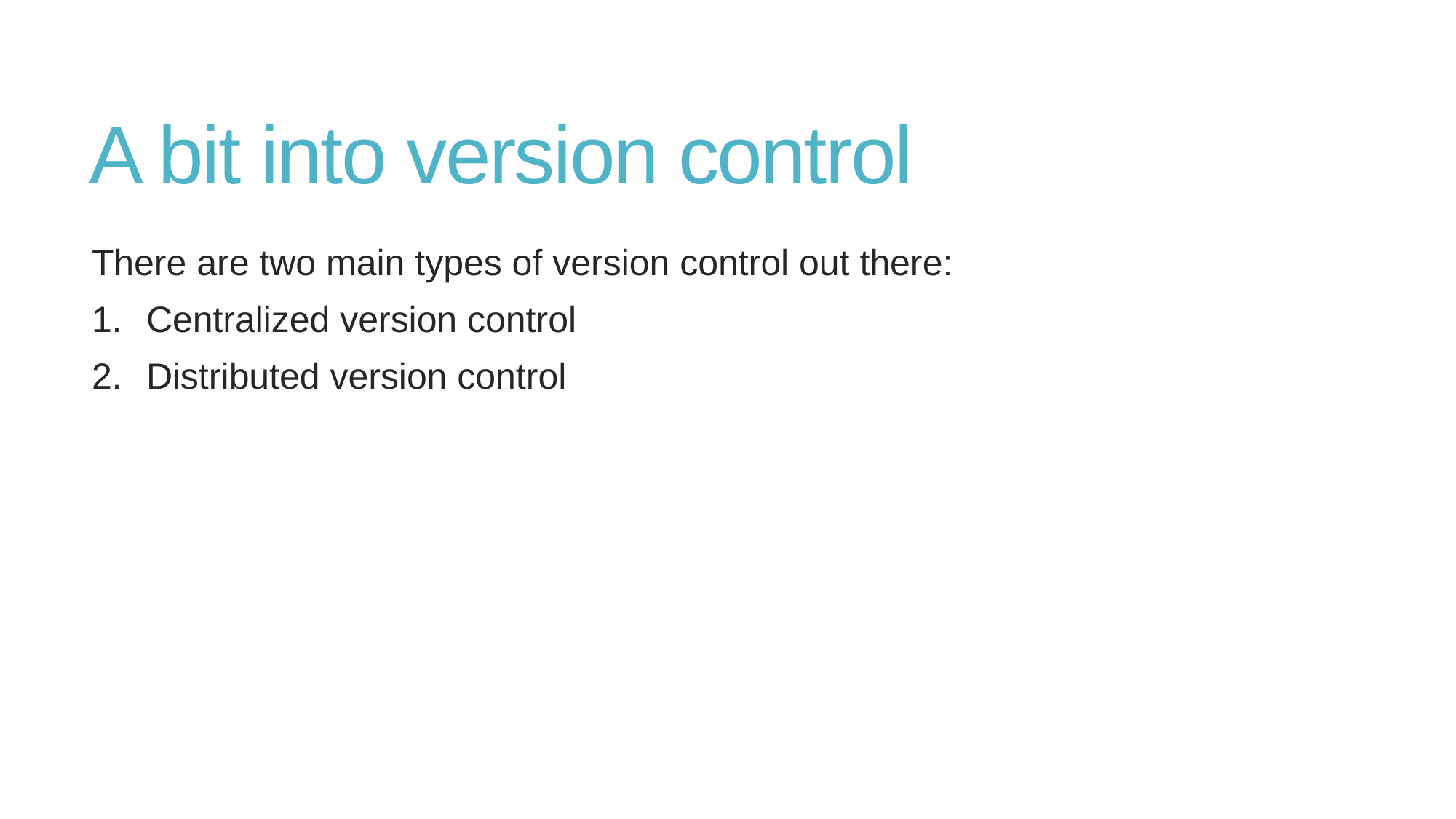

# A bit into version control
There are two main types of version control out there:
Centralized version control
Distributed version control